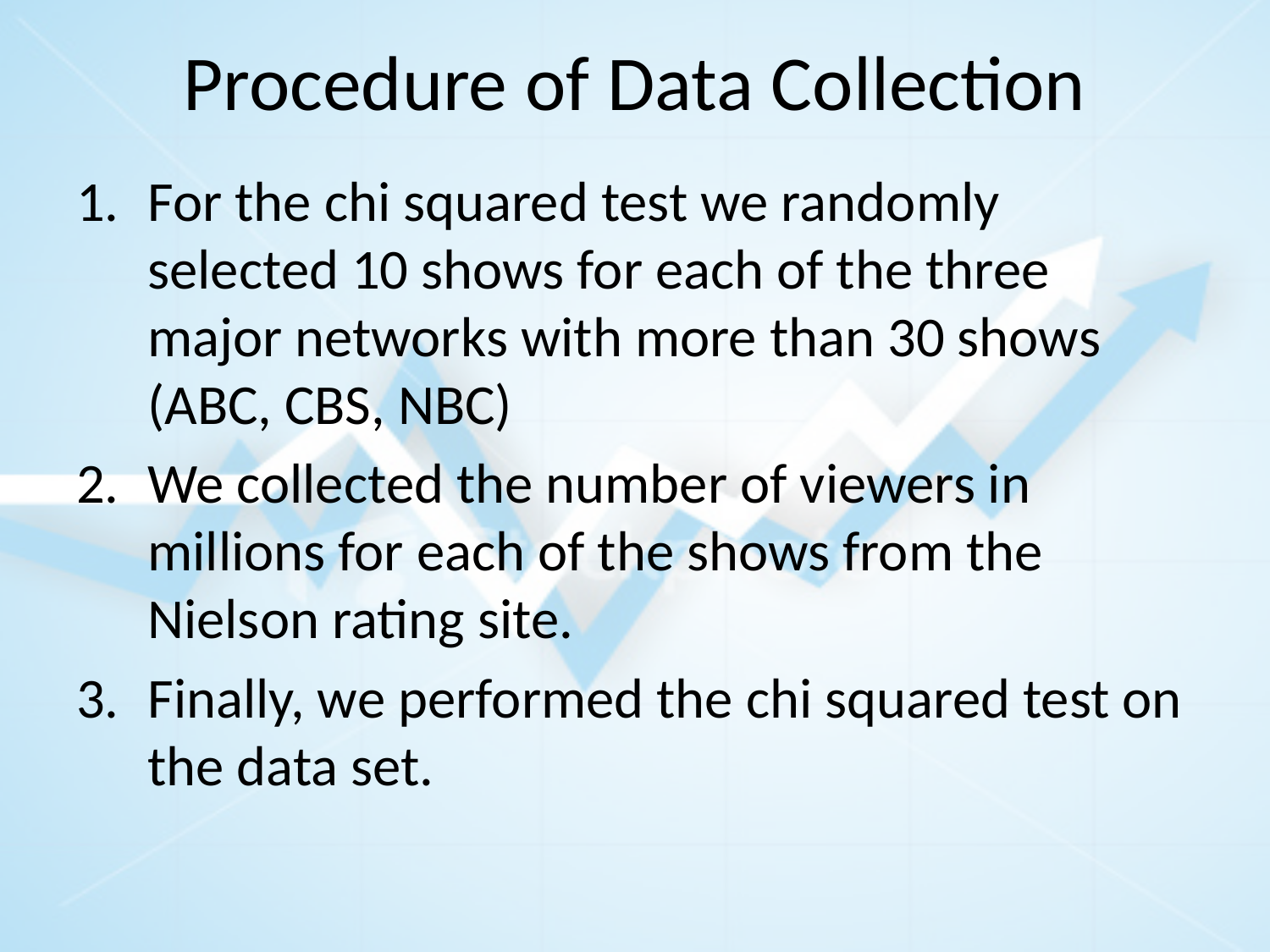

# Procedure of Data Collection
For the chi squared test we randomly selected 10 shows for each of the three major networks with more than 30 shows (ABC, CBS, NBC)
We collected the number of viewers in millions for each of the shows from the Nielson rating site.
Finally, we performed the chi squared test on the data set.